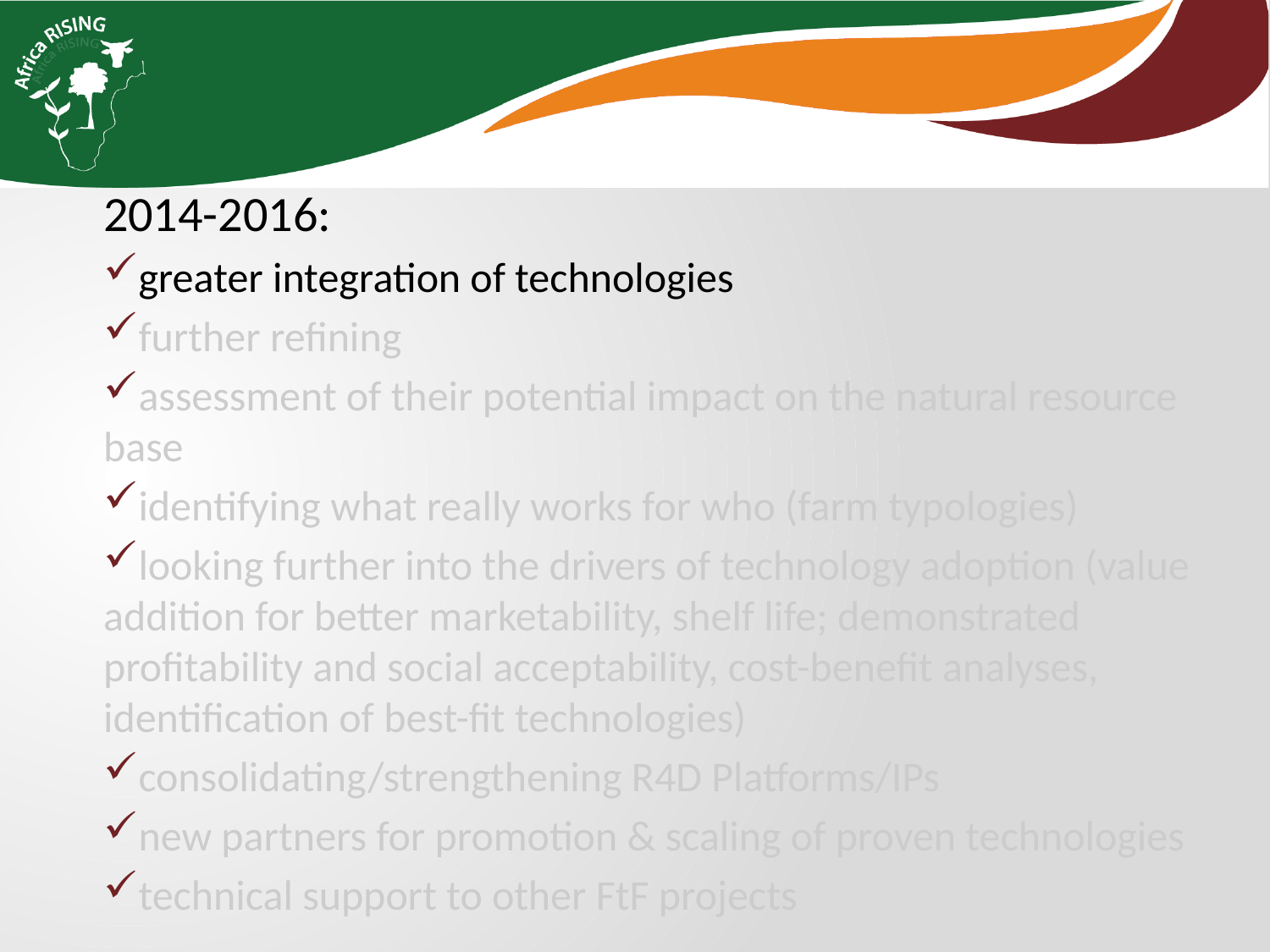

2014-2016:
greater integration of technologies
further refining
assessment of their potential impact on the natural resource base
identifying what really works for who (farm typologies)
looking further into the drivers of technology adoption (value addition for better marketability, shelf life; demonstrated profitability and social acceptability, cost-benefit analyses, identification of best-fit technologies)
consolidating/strengthening R4D Platforms/IPs
new partners for promotion & scaling of proven technologies
technical support to other FtF projects